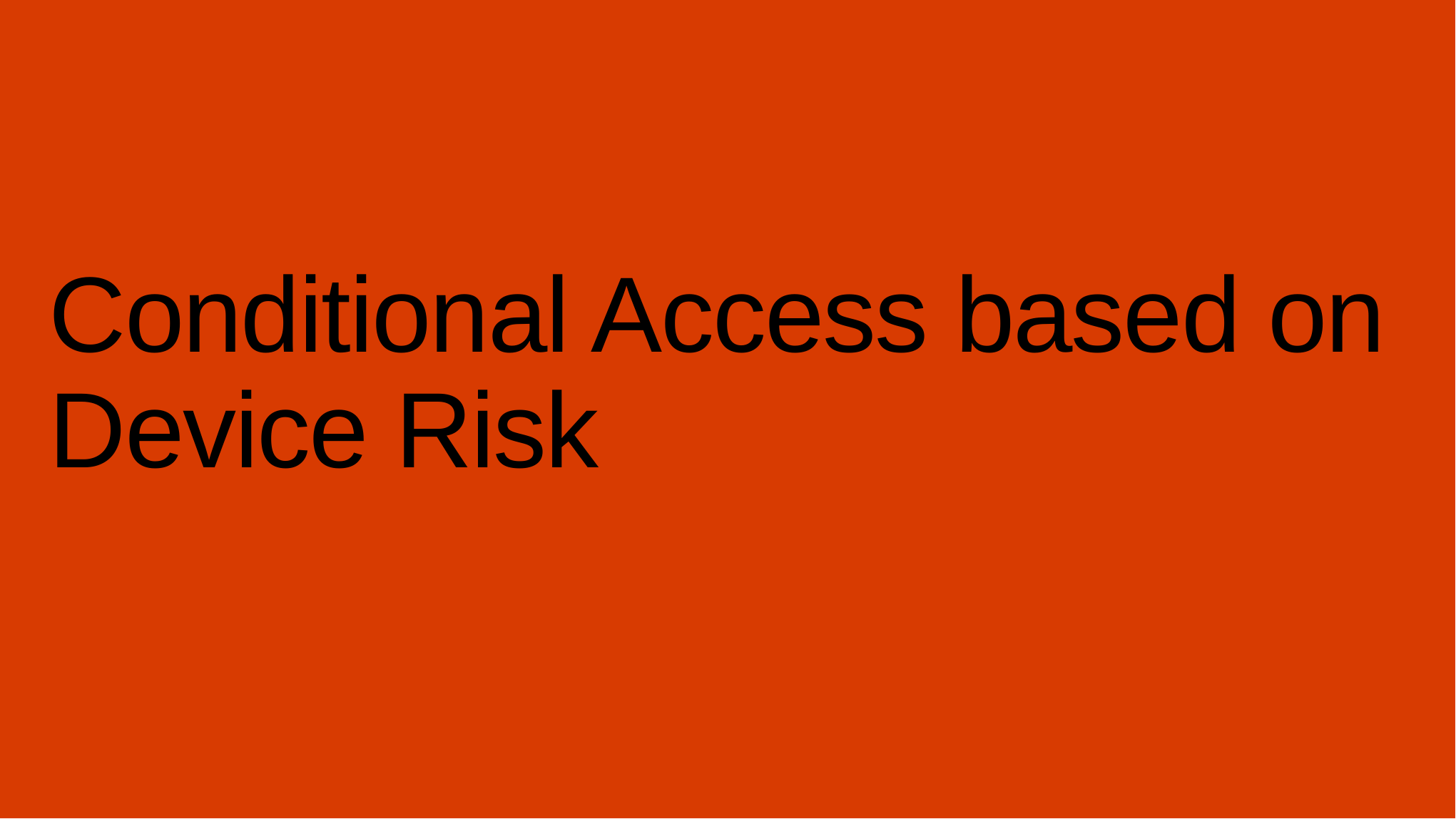

# Conditional Access based on Device Risk